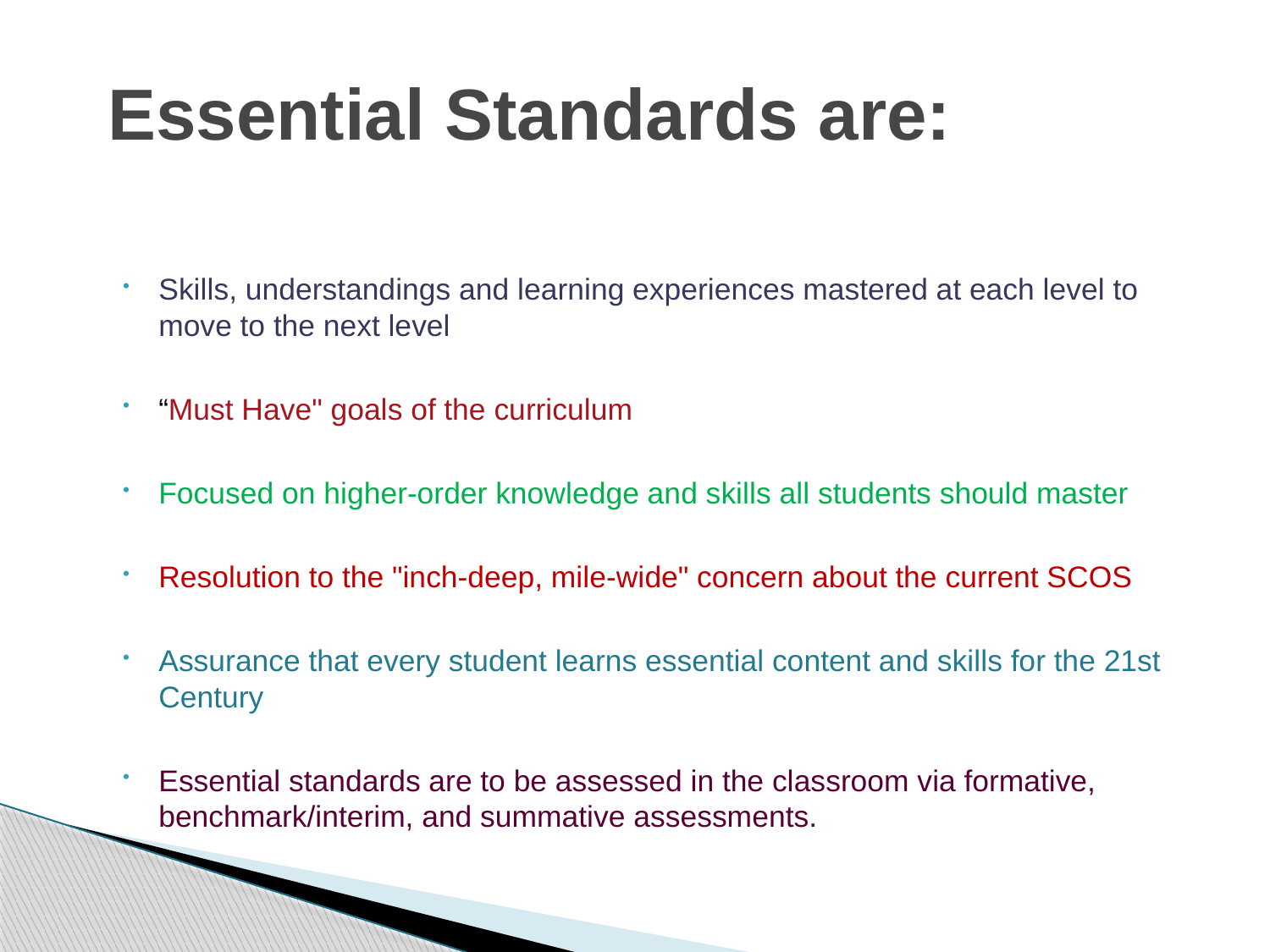

# Essential Standards are:

Skills, understandings and learning experiences mastered at each level to move to the next level

“Must Have" goals of the curriculum

Focused on higher-order knowledge and skills all students should master

Resolution to the "inch-deep, mile-wide" concern about the current SCOS

Assurance that every student learns essential content and skills for the 21st Century

Essential standards are to be assessed in the classroom via formative, benchmark/interim, and summative assessments.